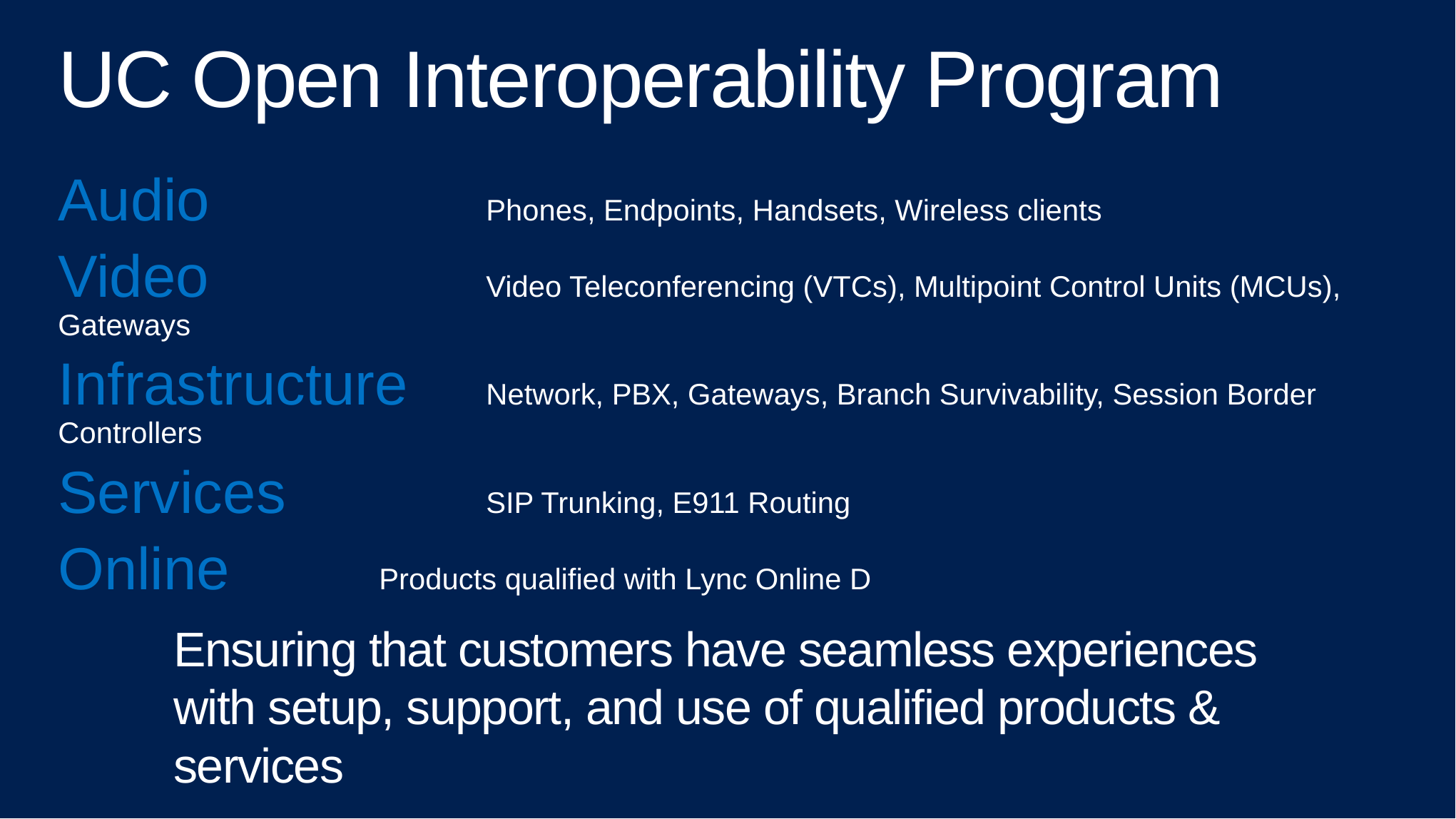

# UC Open Interoperability Program
Audio  			Phones, Endpoints, Handsets, Wireless clients
Video  			Video Teleconferencing (VTCs), Multipoint Control Units (MCUs), Gateways
Infrastructure	Network, PBX, Gateways, Branch Survivability, Session Border Controllers
Services 		SIP Trunking, E911 Routing
Online  		Products qualified with Lync Online D

Ensuring that customers have seamless experiences with setup, support, and use of qualified products & services